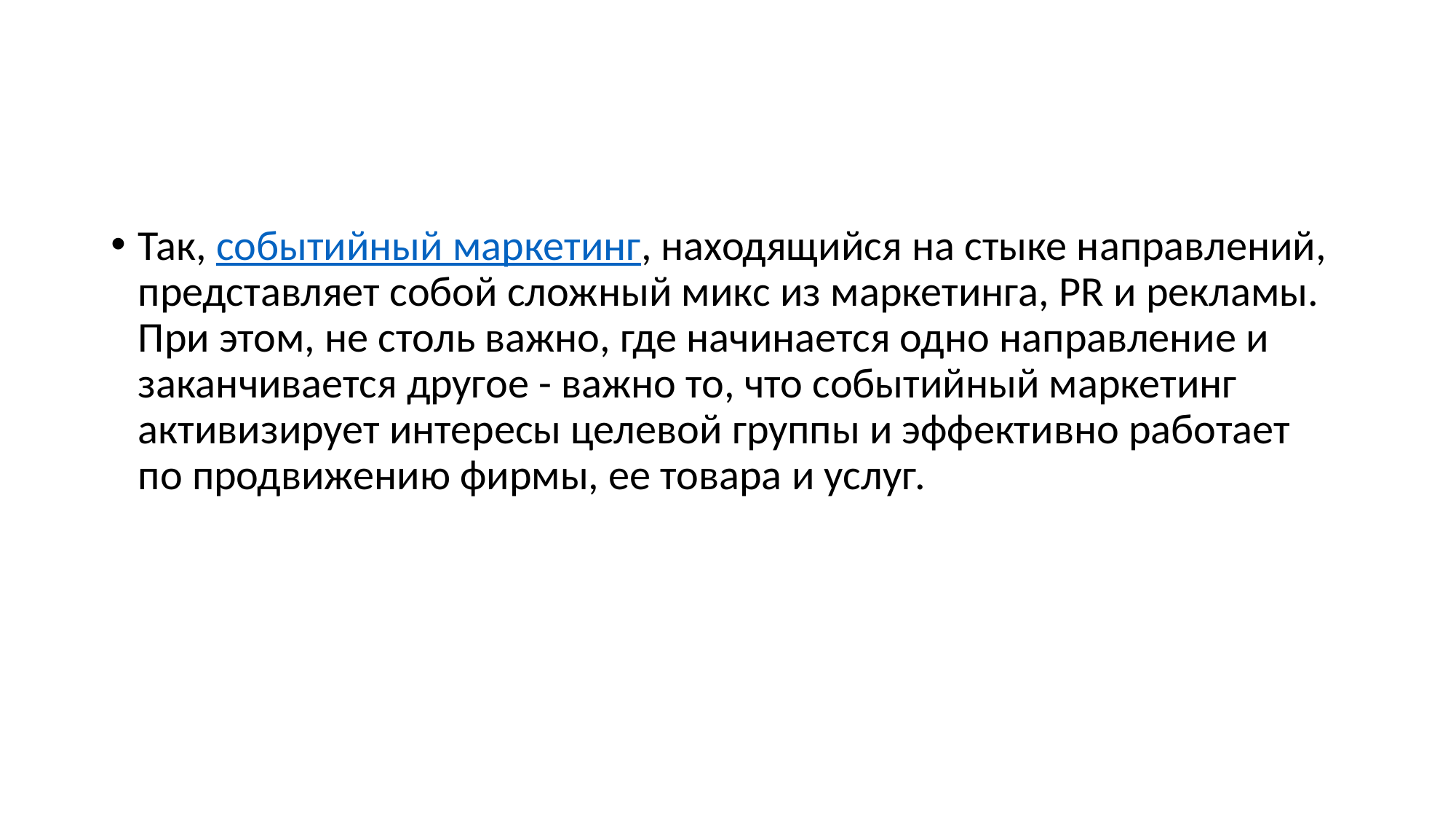

#
Так, событийный маркетинг, находящийся на стыке направлений, представляет собой сложный микс из маркетинга, РR и рекламы. При этом, не столь важно, где начинается одно направление и заканчивается другое - важно то, что событийный маркетинг активизирует интересы целевой группы и эффективно работает по продвижению фирмы, ее товара и услуг.